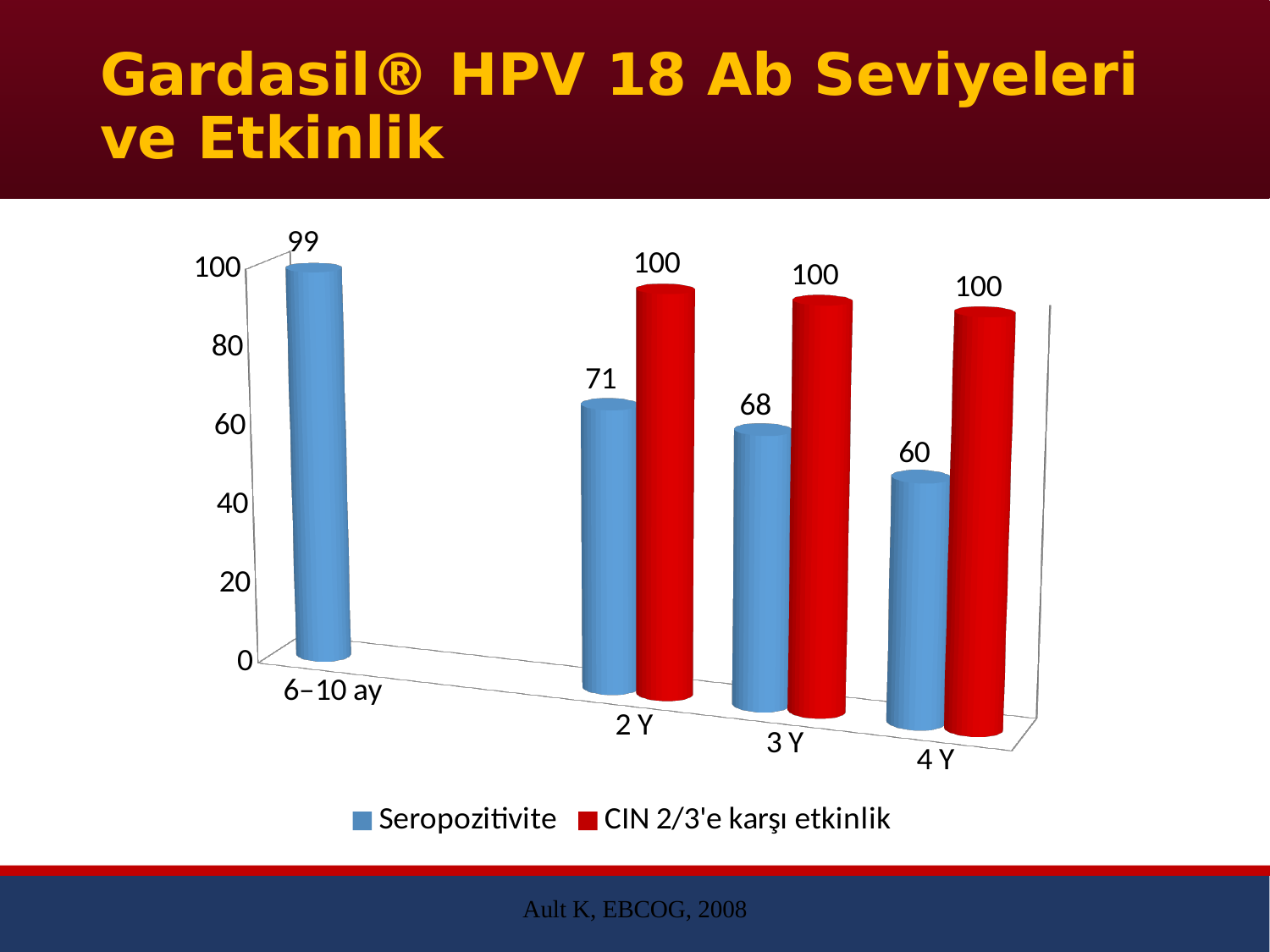

# Gardasil® HPV 18 Ab Seviyeleri ve Etkinlik

[unsupported chart]

Ault K, EBCOG, 2008